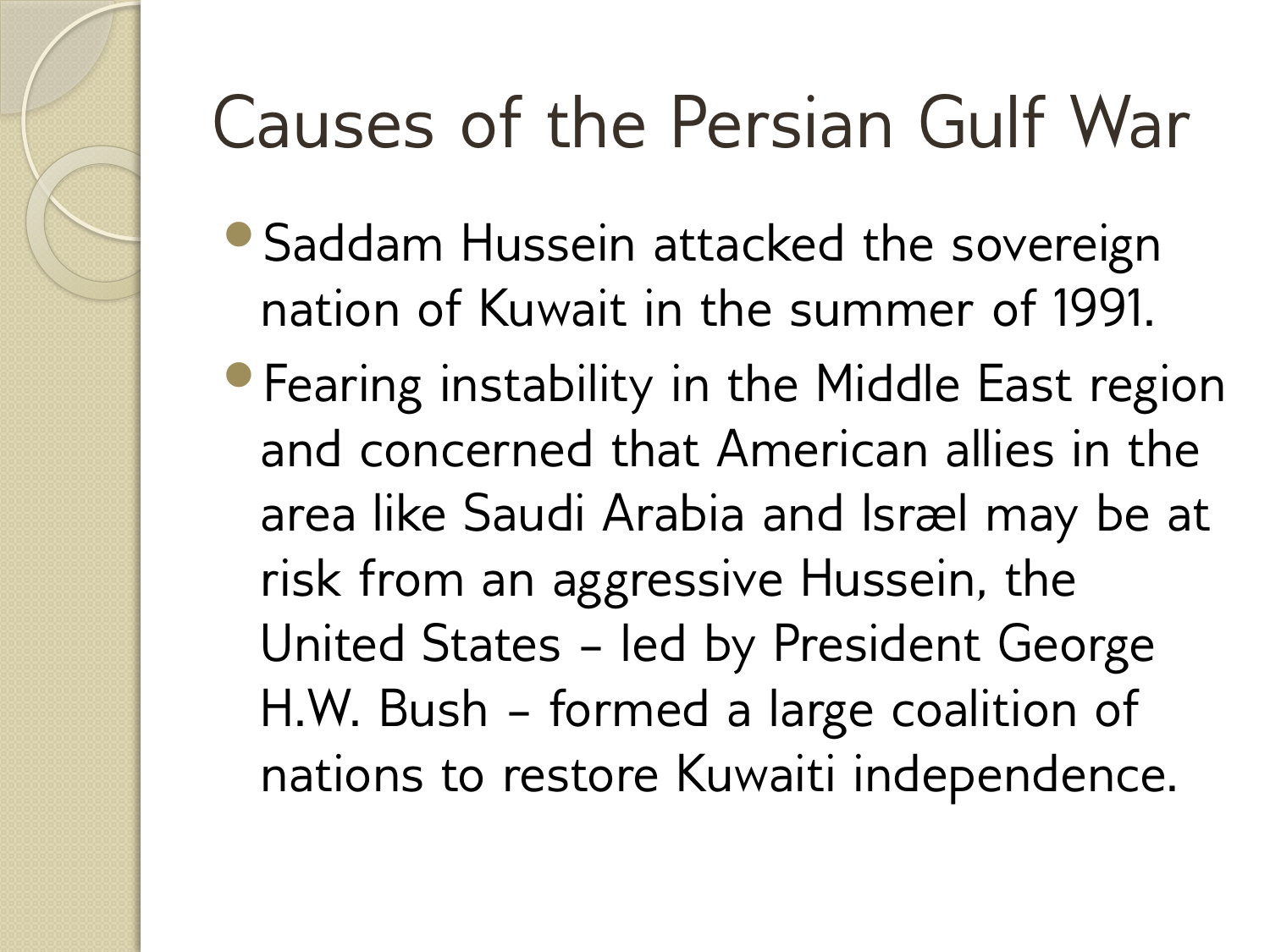

# Causes of the Persian Gulf War
Saddam Hussein attacked the sovereign nation of Kuwait in the summer of 1991.
Fearing instability in the Middle East region and concerned that American allies in the area like Saudi Arabia and Israel may be at risk from an aggressive Hussein, the United States – led by President George H.W. Bush – formed a large coalition of nations to restore Kuwaiti independence.